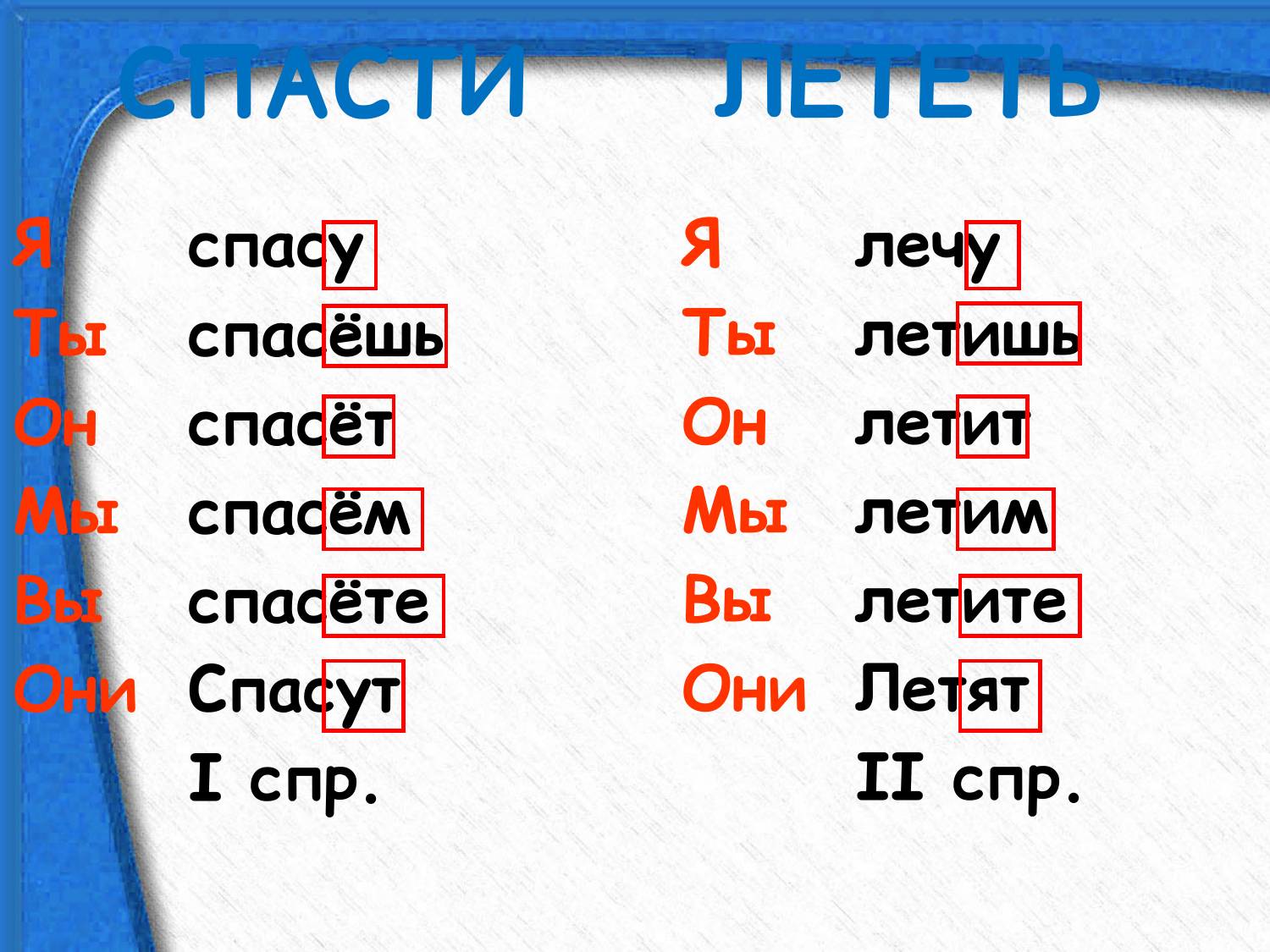

# СПАСТИ
ЛЕТЕТЬ
Я
Ты
Он
Мы
Вы
Они
спасу
спасёшь
спасёт
спасём
спасёте
Спасут
I спр.
Я
Ты
Он
Мы
Вы
Они

лечу
летишь
летит
летим
летите
Летят
II спр.